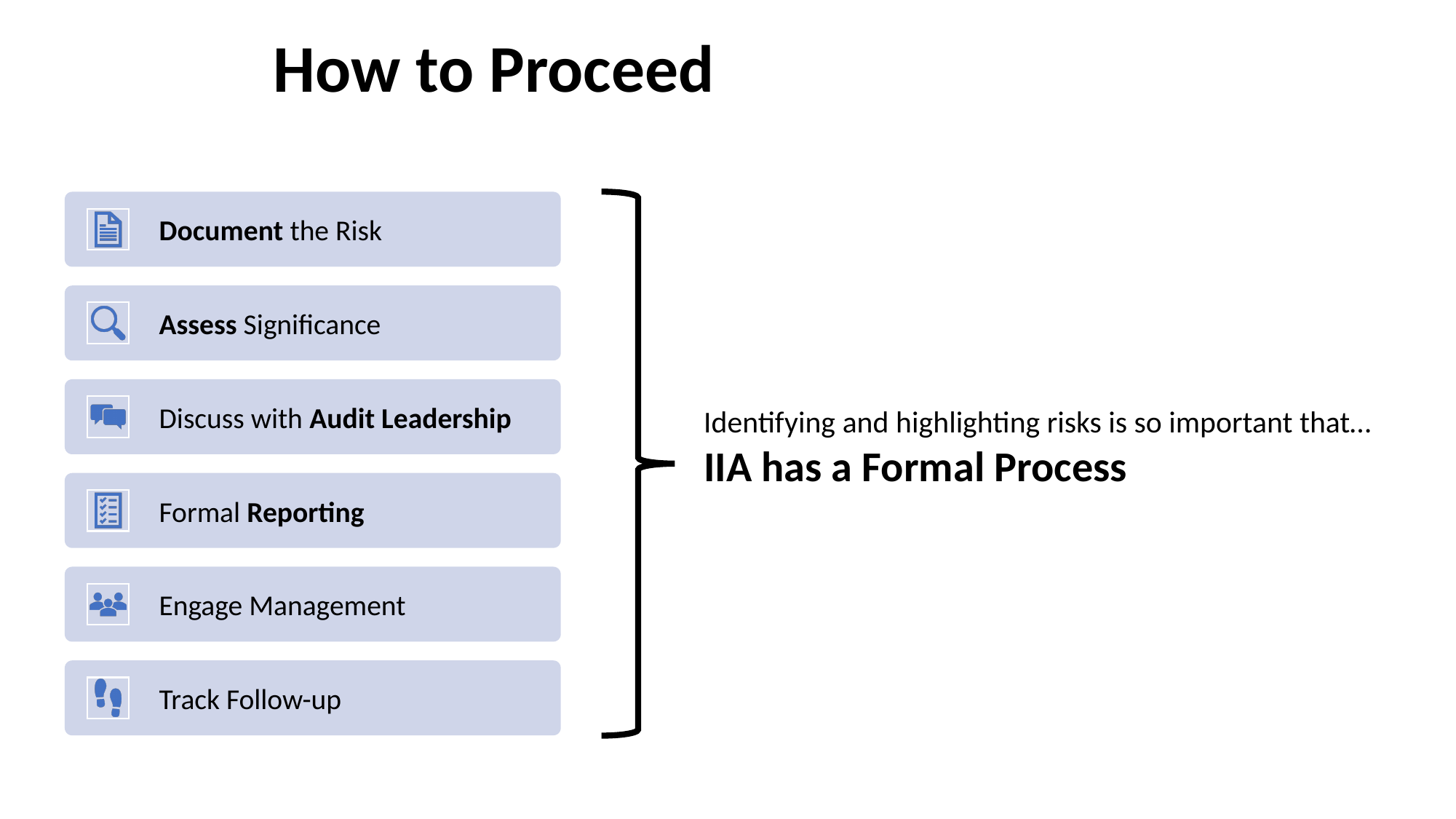

How to Proceed
Document the Risk
Assess Significance
Discuss with Audit Leadership
Formal Reporting
Engage Management
Track Follow-up

Identifying and highlighting risks is so important that…
IIA has a Formal Process